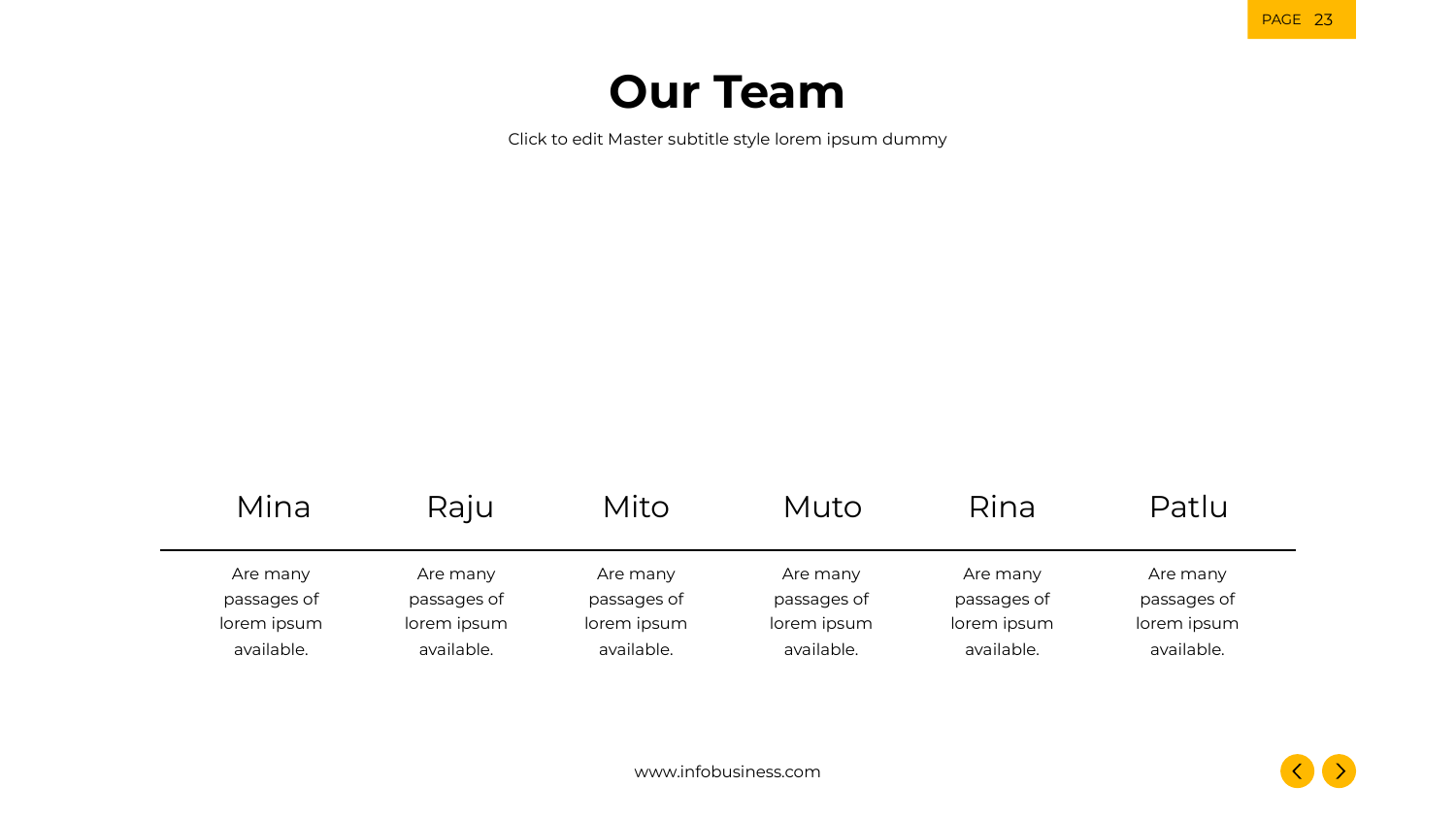

23
# Our Team
Click to edit Master subtitle style lorem ipsum dummy

Mina
Raju
Mito
Muto
Rina
Patlu
Are many passages of lorem ipsum available.
Are many passages of lorem ipsum available.
Are many passages of lorem ipsum available.
Are many passages of lorem ipsum available.
Are many passages of lorem ipsum available.
Are many passages of lorem ipsum available.
www.infobusiness.com